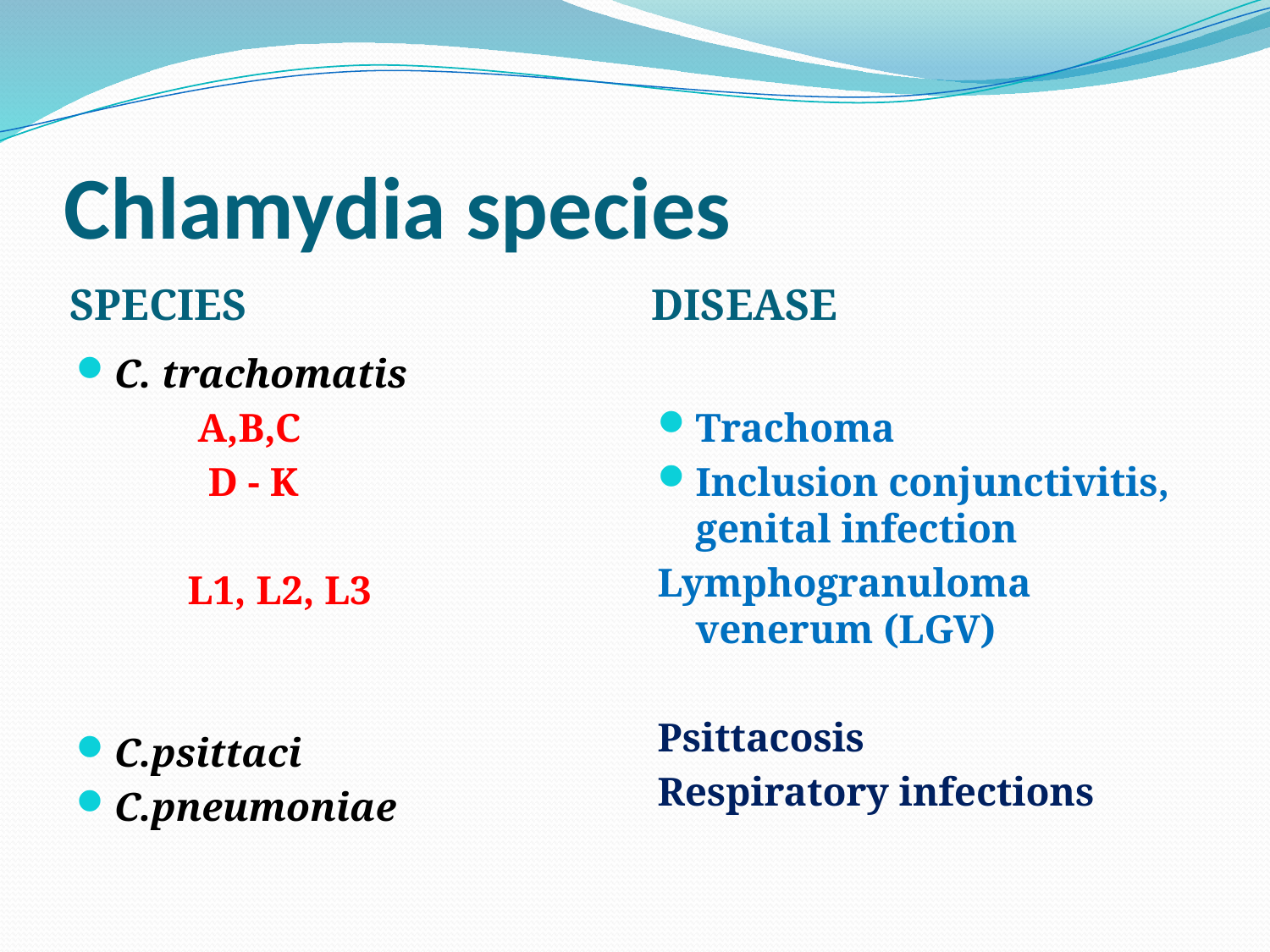

# Chlamydia species
SPECIES
DISEASE
C. trachomatis
            A,B,C
             D - K

           L1, L2, L3

C.psittaci
C.pneumoniae

Trachoma
Inclusion conjunctivitis, genital infection
Lymphogranuloma venerum (LGV)

Psittacosis
Respiratory infections